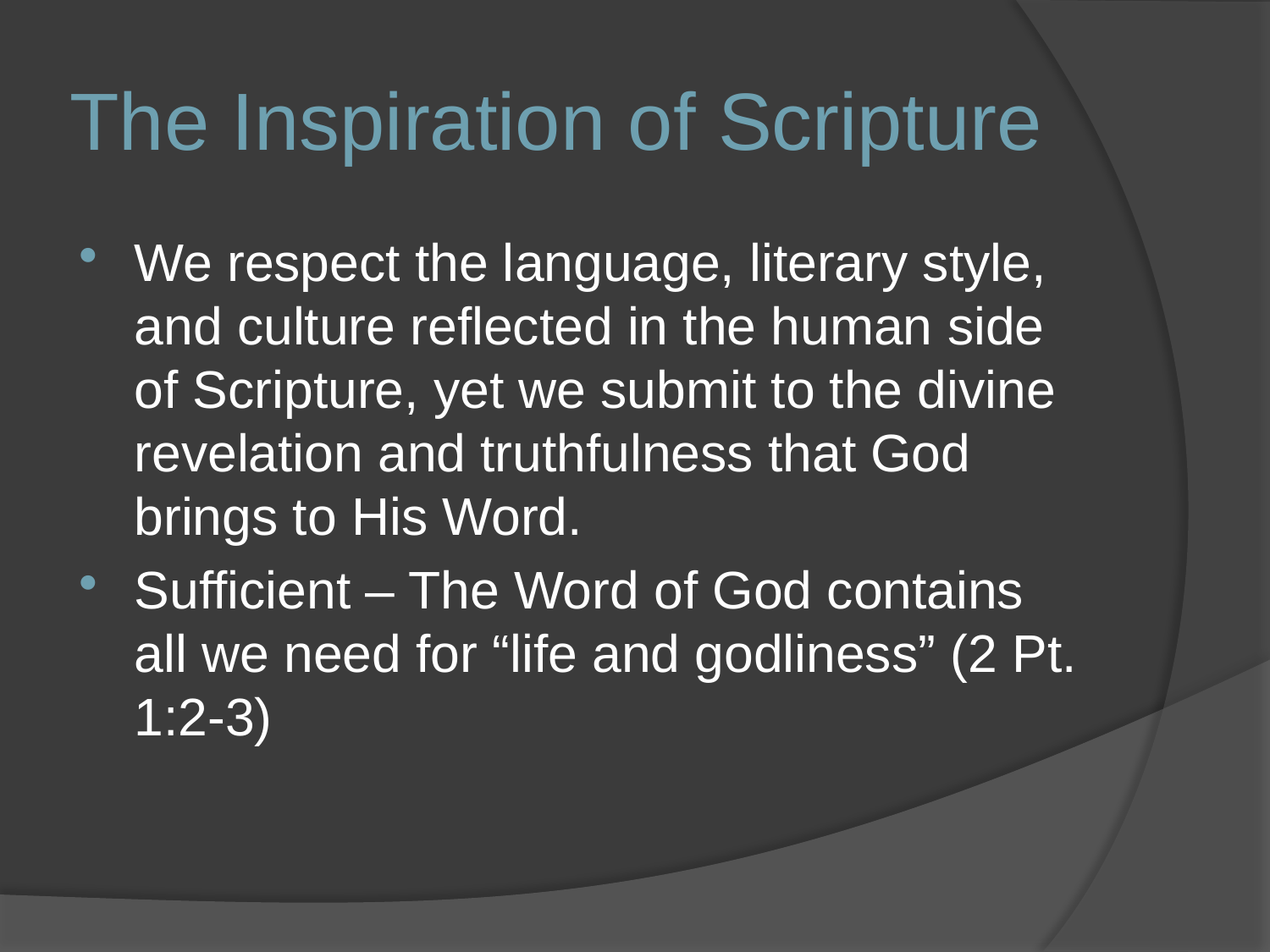

# The Inspiration of Scripture
We respect the language, literary style, and culture reflected in the human side of Scripture, yet we submit to the divine revelation and truthfulness that God brings to His Word.
Sufficient – The Word of God contains all we need for “life and godliness” (2 Pt. 1:2-3)